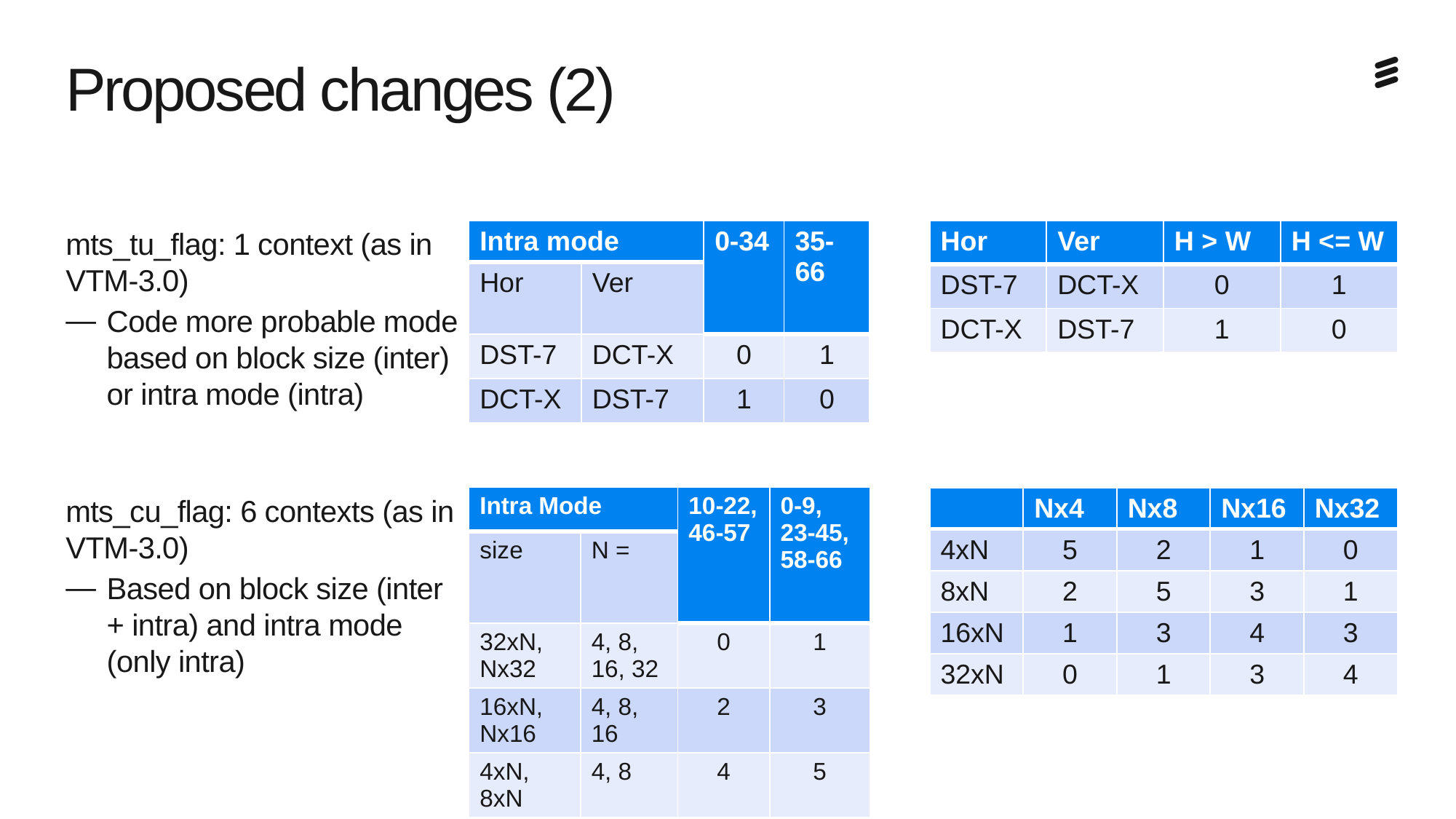

# Proposed changes (2)
mts_tu_flag: 1 context (as in VTM-3.0)
Code more probable mode based on block size (inter) or intra mode (intra)
| Intra mode |  | 0-34 | 35-66 |
| --- | --- | --- | --- |
| Hor | Ver |  |  |
| DST-7 | DCT-X | 0 | 1 |
| DCT-X | DST-7 | 1 | 0 |
| Hor | Ver | H > W | H <= W |
| --- | --- | --- | --- |
| DST-7 | DCT-X | 0 | 1 |
| DCT-X | DST-7 | 1 | 0 |
| Intra Mode |  | 10-22, 46-57 | 0-9, 23-45, 58-66 |
| --- | --- | --- | --- |
| size | N = |  |  |
| 32xN, Nx32 | 4, 8, 16, 32 | 0 | 1 |
| 16xN, Nx16 | 4, 8, 16 | 2 | 3 |
| 4xN, 8xN | 4, 8 | 4 | 5 |
mts_cu_flag: 6 contexts (as in VTM-3.0)
Based on block size (inter + intra) and intra mode (only intra)
|  | Nx4 | Nx8 | Nx16 | Nx32 |
| --- | --- | --- | --- | --- |
| 4xN | 5 | 2 | 1 | 0 |
| 8xN | 2 | 5 | 3 | 1 |
| 16xN | 1 | 3 | 4 | 3 |
| 32xN | 0 | 1 | 3 | 4 |